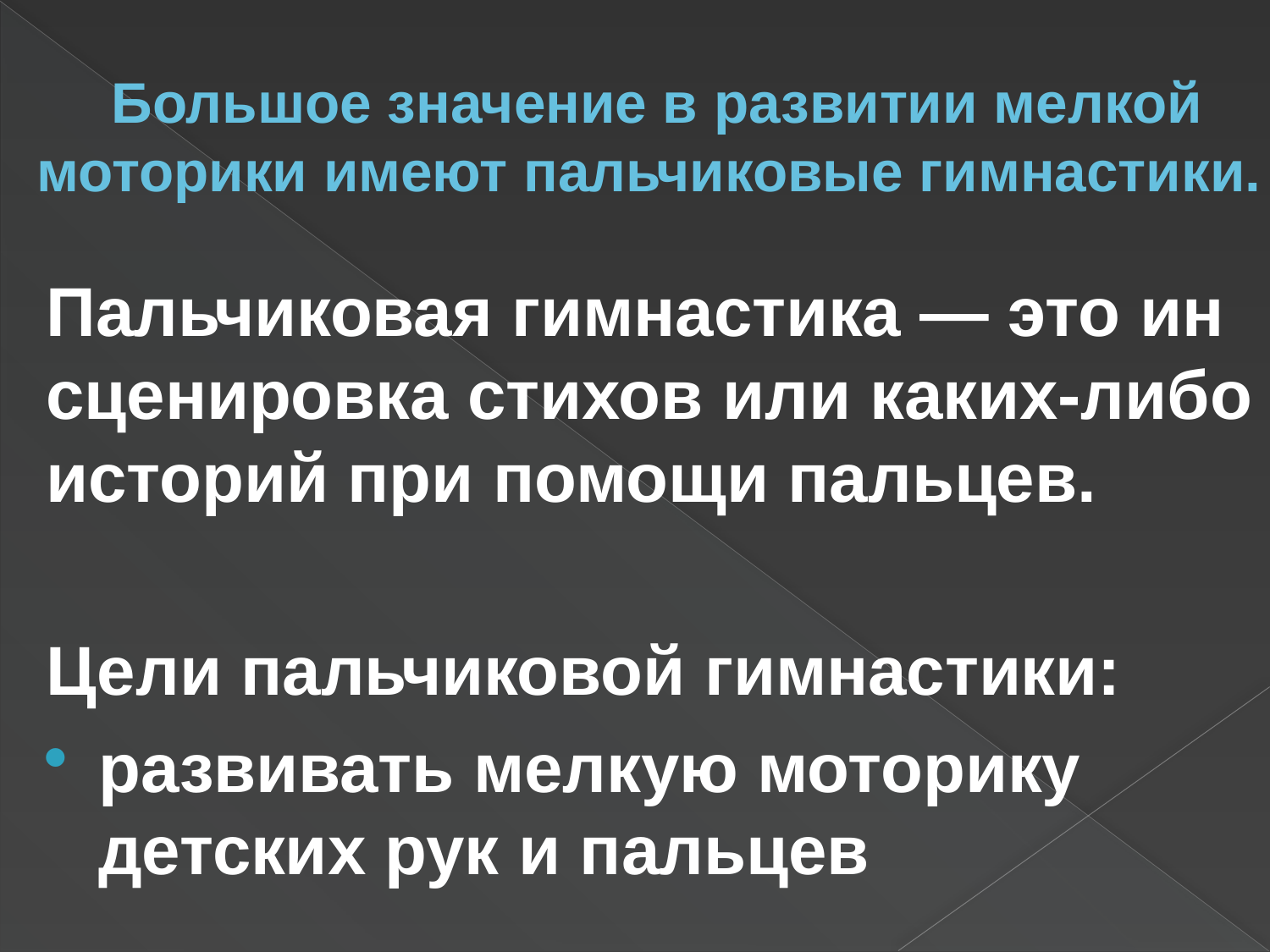

# Большое значение в развитии мелкой моторики имеют пальчиковые гимнастики.
Пальчиковая гимнастика — это инсценировка стихов или каких-либо историй при помощи пальцев.

Цели пальчиковой гимнастики:
развивать мелкую моторику детских рук и пальцев